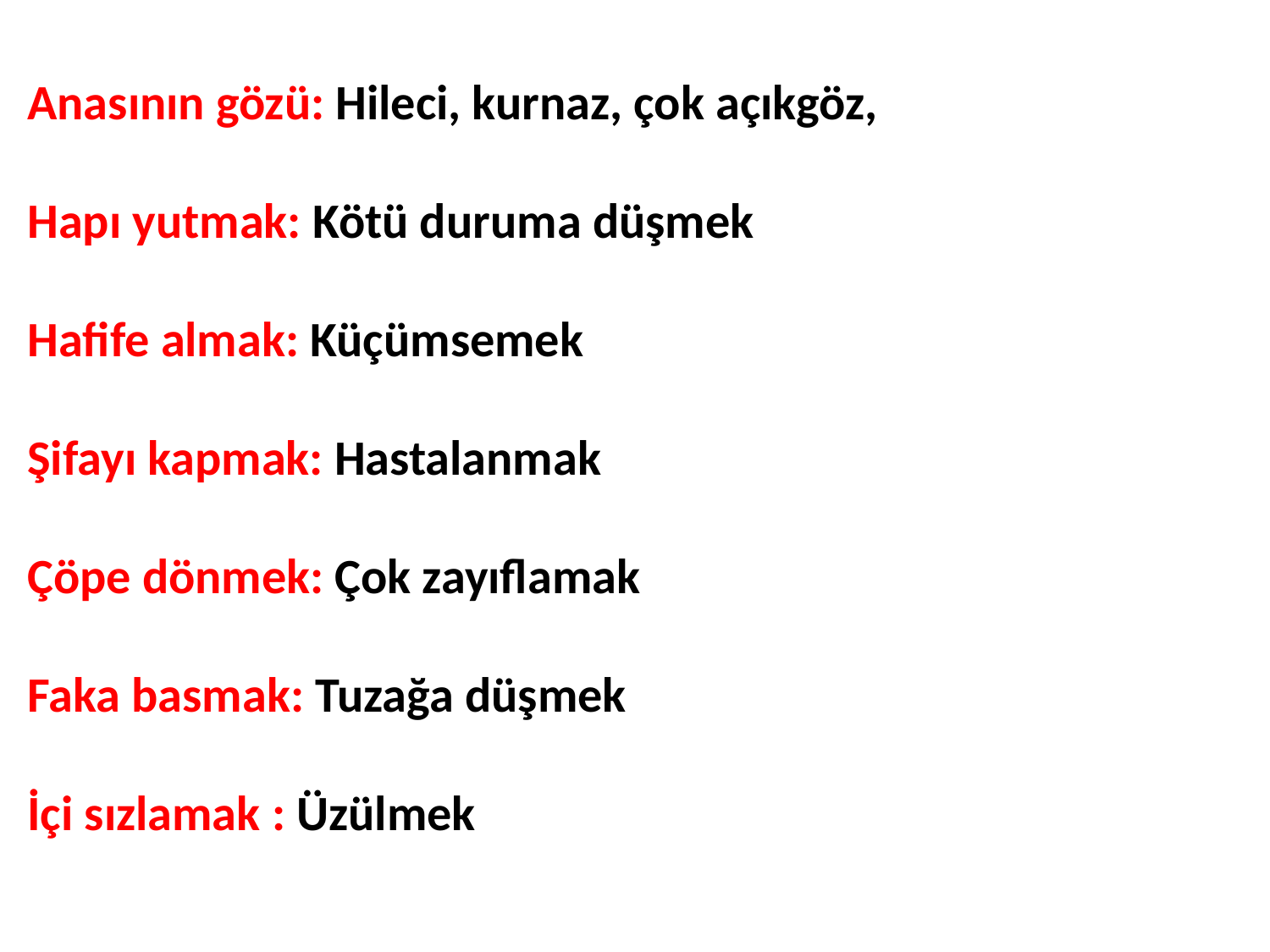

Anasının gözü: Hileci, kurnaz, çok açıkgöz,

Hapı yutmak: Kötü duruma düşmek

Hafife almak: Küçümsemek

Şifayı kapmak: Hastalanmak

Çöpe dönmek: Çok zayıflamak

Faka basmak: Tuzağa düşmek

İçi sızlamak : Üzülmek